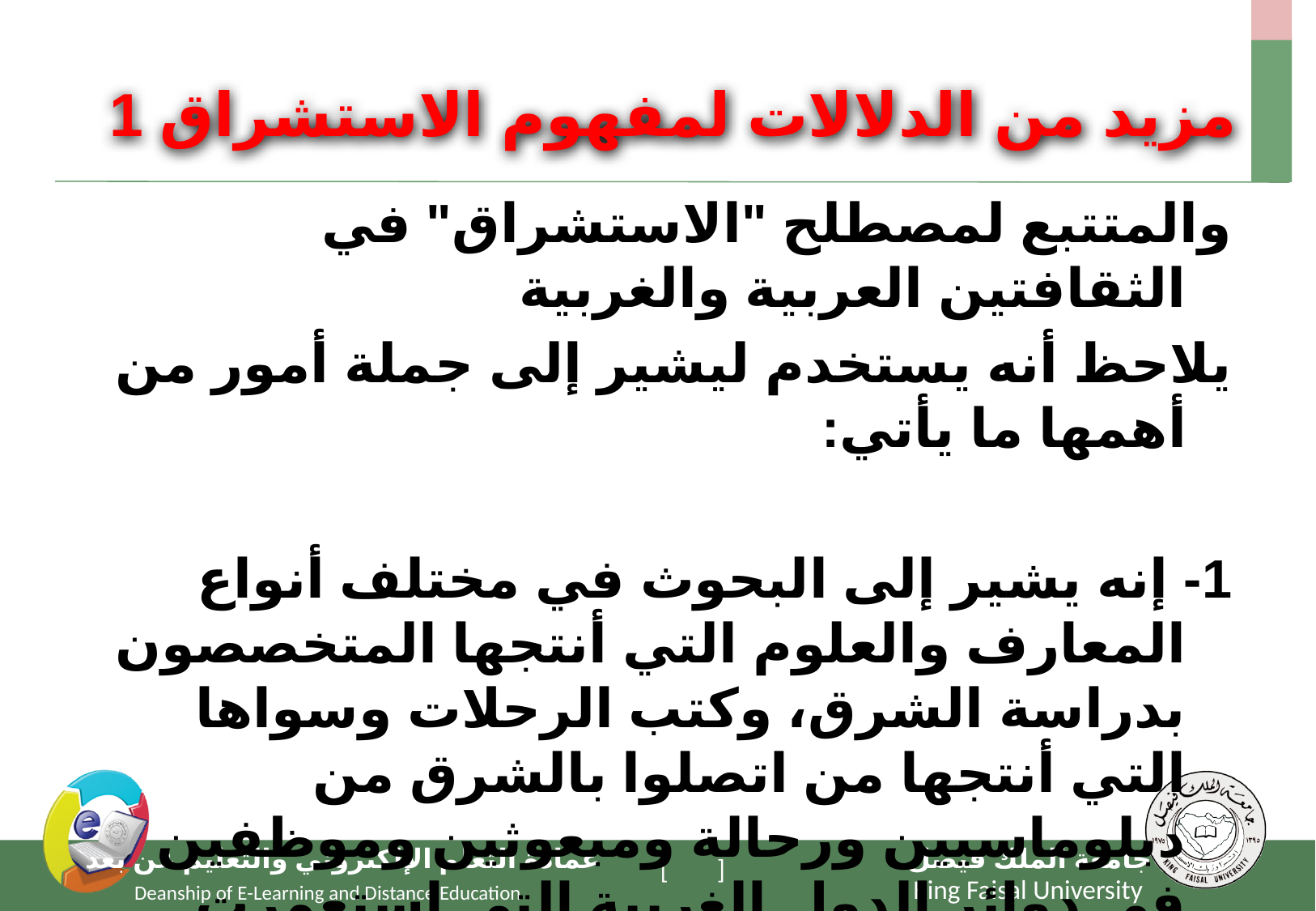

# مزيد من الدلالات لمفهوم الاستشراق 1
والمتتبع لمصطلح "الاستشراق" في الثقافتين العربية والغربية
يلاحظ أنه يستخدم ليشير إلى جملة أمور من أهمها ما يأتي:

1- إنه يشير إلى البحوث في مختلف أنواع المعارف والعلوم التي أنتجها المتخصصون بدراسة الشرق، وكتب الرحلات وسواها التي أنتجها من اتصلوا بالشرق من دبلوماسيين ورحالة ومبعوثين وموظفين في دوائر الدول الغربية التي استعمرت مختلف أقطاره مدداً متفاوتة وبدرجات مختلفة وخاصة في القرنين الثامن عشر والتاسع عشر.